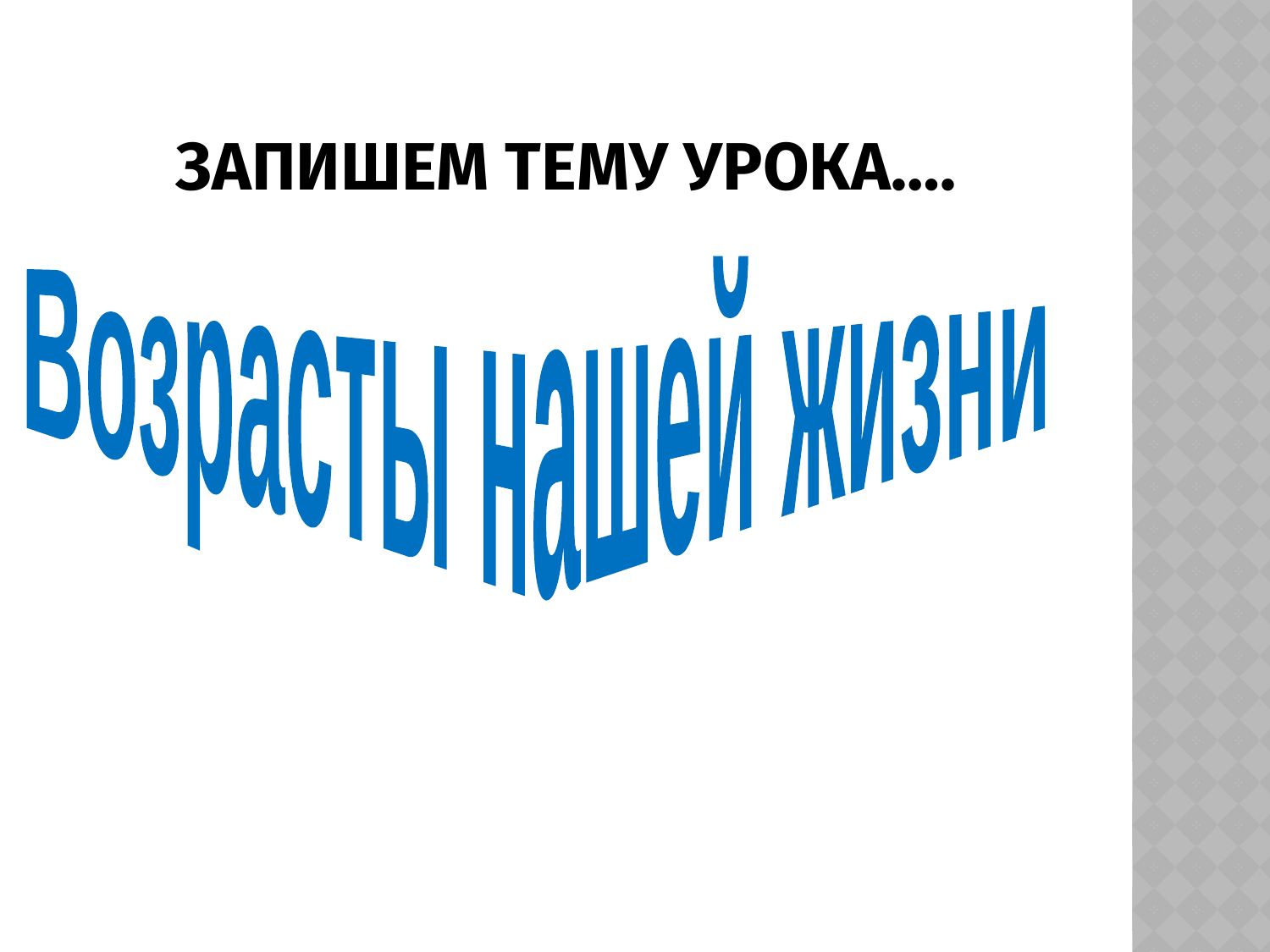

# Запишем тему урока….
Возрасты нашей жизни